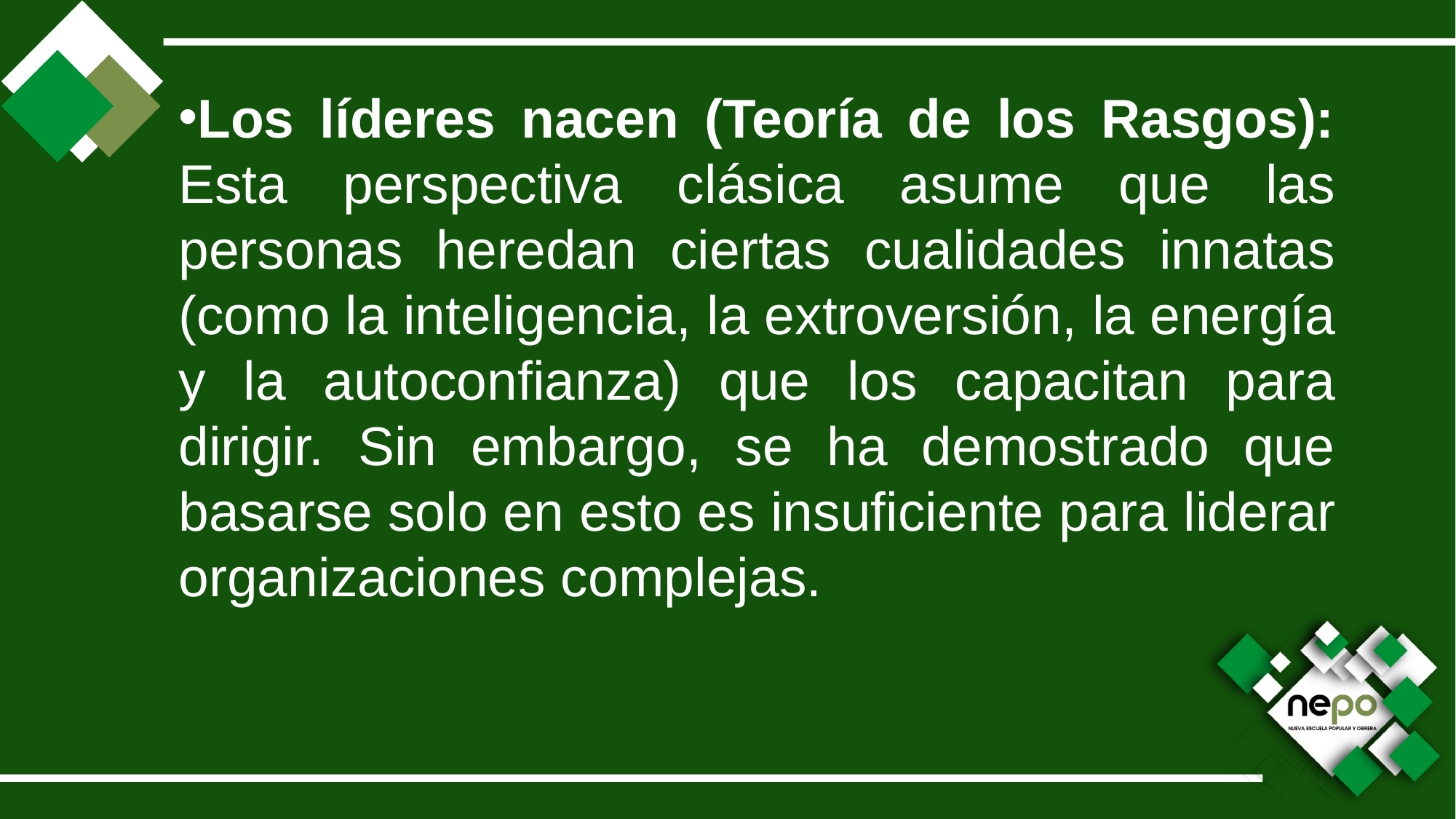

Los líderes nacen (Teoría de los Rasgos): Esta perspectiva clásica asume que las personas heredan ciertas cualidades innatas (como la inteligencia, la extroversión, la energía y la autoconfianza) que los capacitan para dirigir. Sin embargo, se ha demostrado que basarse solo en esto es insuficiente para liderar organizaciones complejas.